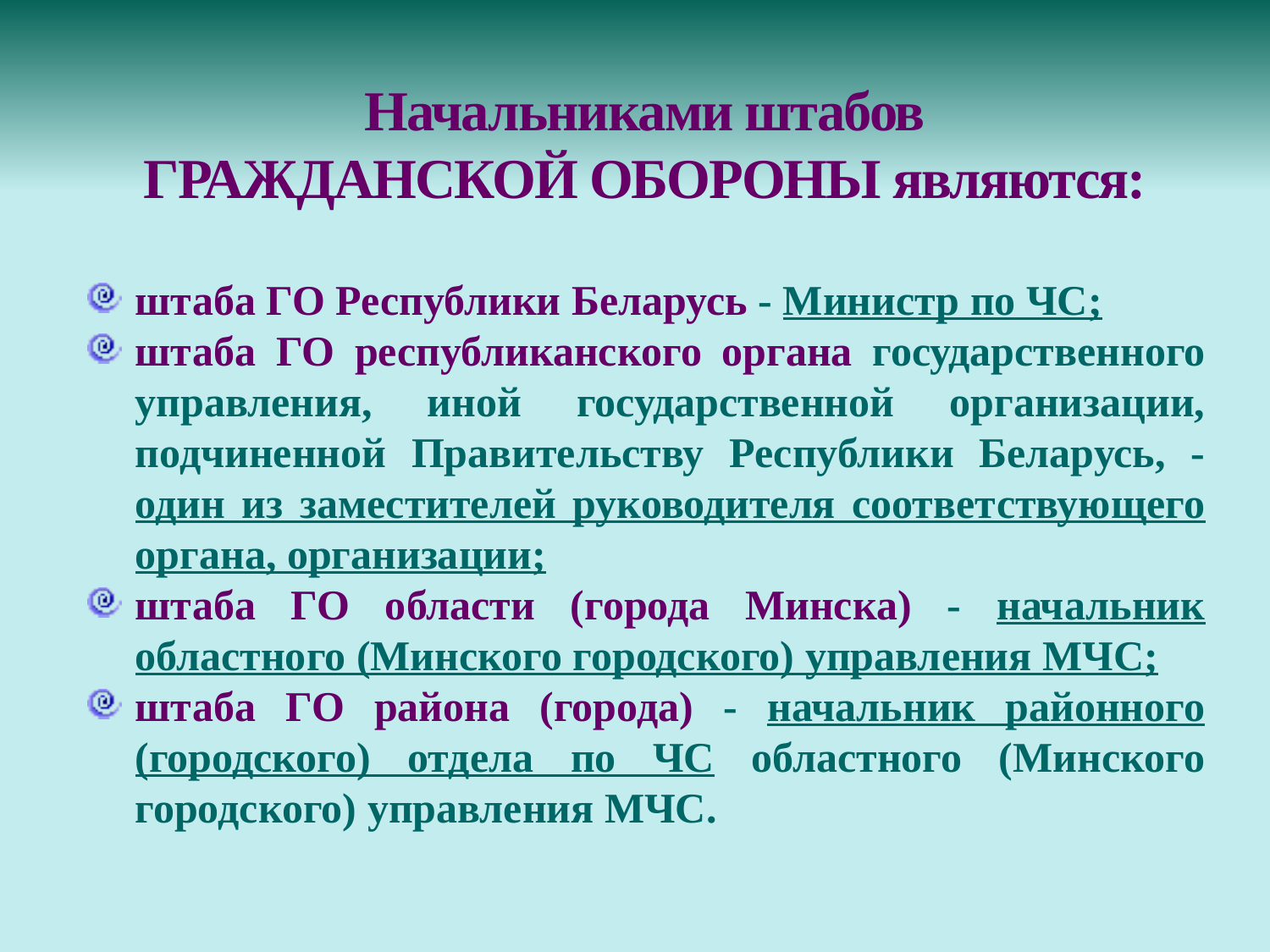

Начальниками штабов
ГРАЖДАНСКОЙ ОБОРОНЫ являются:
штаба ГО Республики Беларусь - Министр по ЧС;
штаба ГО республиканского органа государственного управления, иной государственной организации, подчиненной Правительству Республики Беларусь, - один из заместителей руководителя соответствующего органа, организации;
штаба ГО области (города Минска) - начальник областного (Минского городского) управления МЧС;
штаба ГО района (города) - начальник районного (городского) отдела по ЧС областного (Минского городского) управления МЧС.